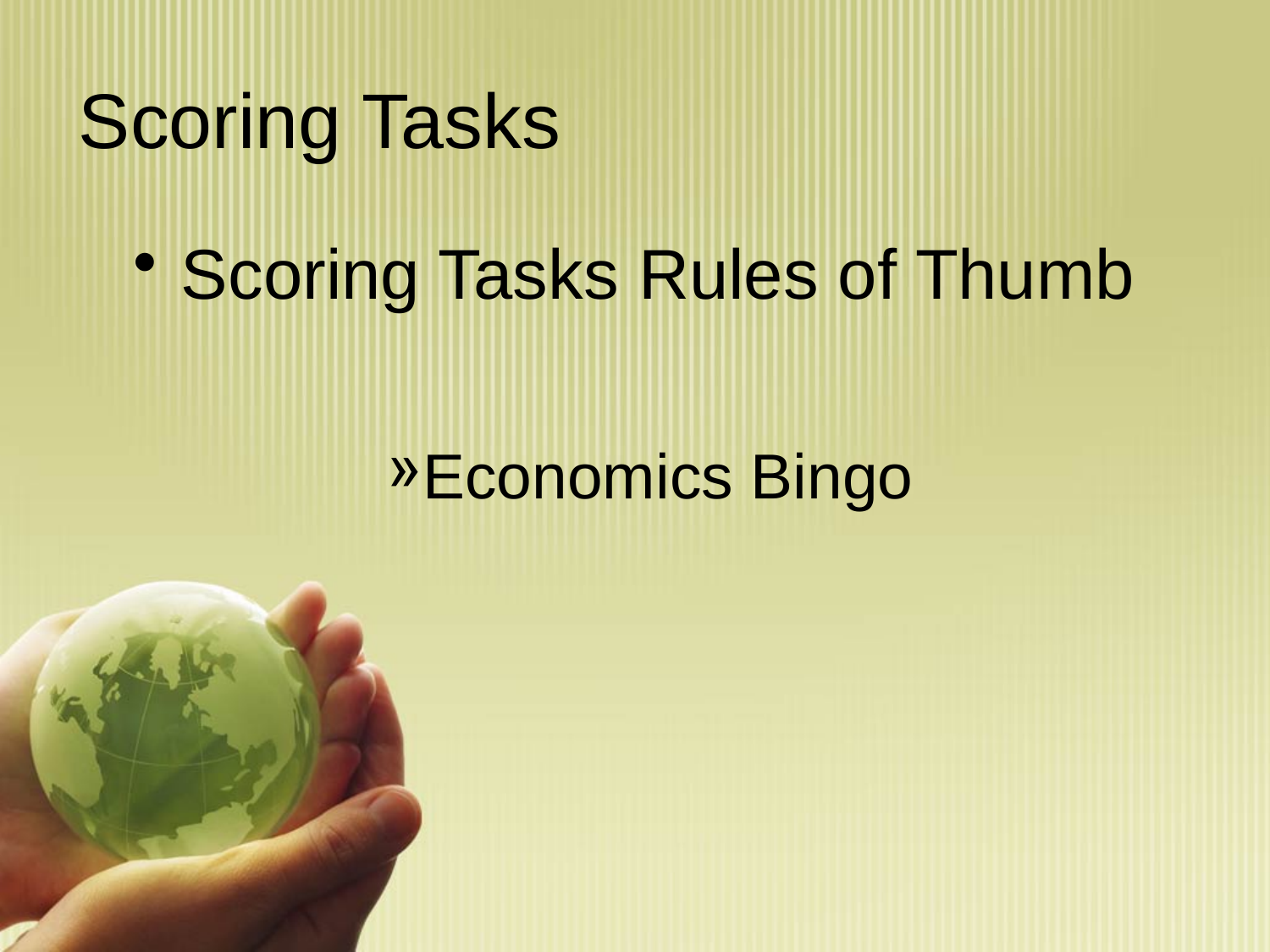

# Scoring Tasks
Scoring Tasks Rules of Thumb

Economics Bingo